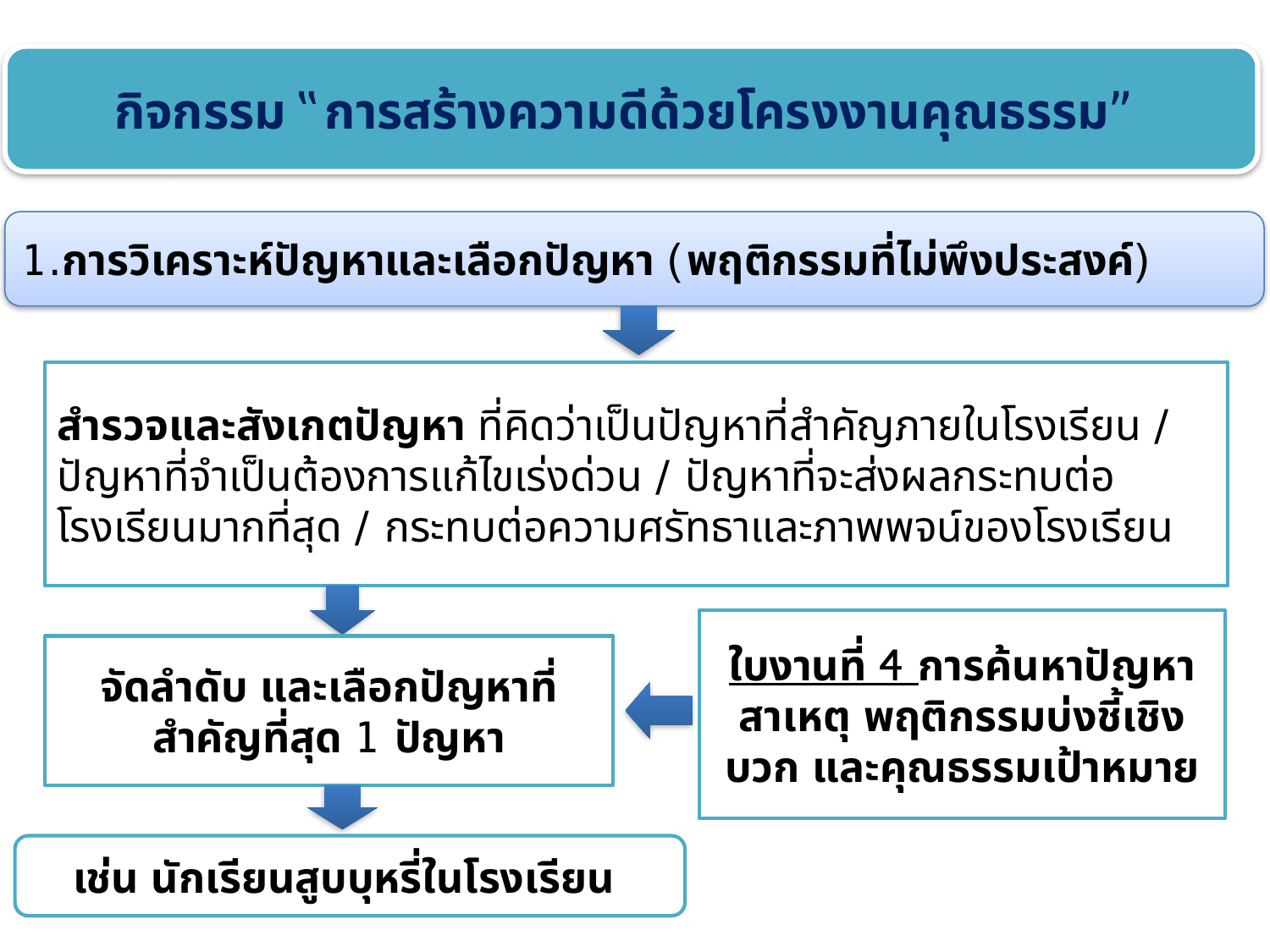

กิจกรรม “การสร้างความดีด้วยโครงงานคุณธรรม”
1.การวิเคราะห์ปัญหาและเลือกปัญหา (พฤติกรรมที่ไม่พึงประสงค์)

สำรวจและสังเกตปัญหา ที่คิดว่าเป็นปัญหาที่สำคัญภายในโรงเรียน / ปัญหาที่จำเป็นต้องการแก้ไขเร่งด่วน / ปัญหาที่จะส่งผลกระทบต่อโรงเรียนมากที่สุด / กระทบต่อความศรัทธาและภาพพจน์ของโรงเรียน

ใบงานที่ 4 การค้นหาปัญหา สาเหตุ พฤติกรรมบ่งชี้เชิงบวก และคุณธรรมเป้าหมาย
จัดลำดับ และเลือกปัญหาที่สำคัญที่สุด 1 ปัญหา

เช่น นักเรียนสูบบุหรี่ในโรงเรียน